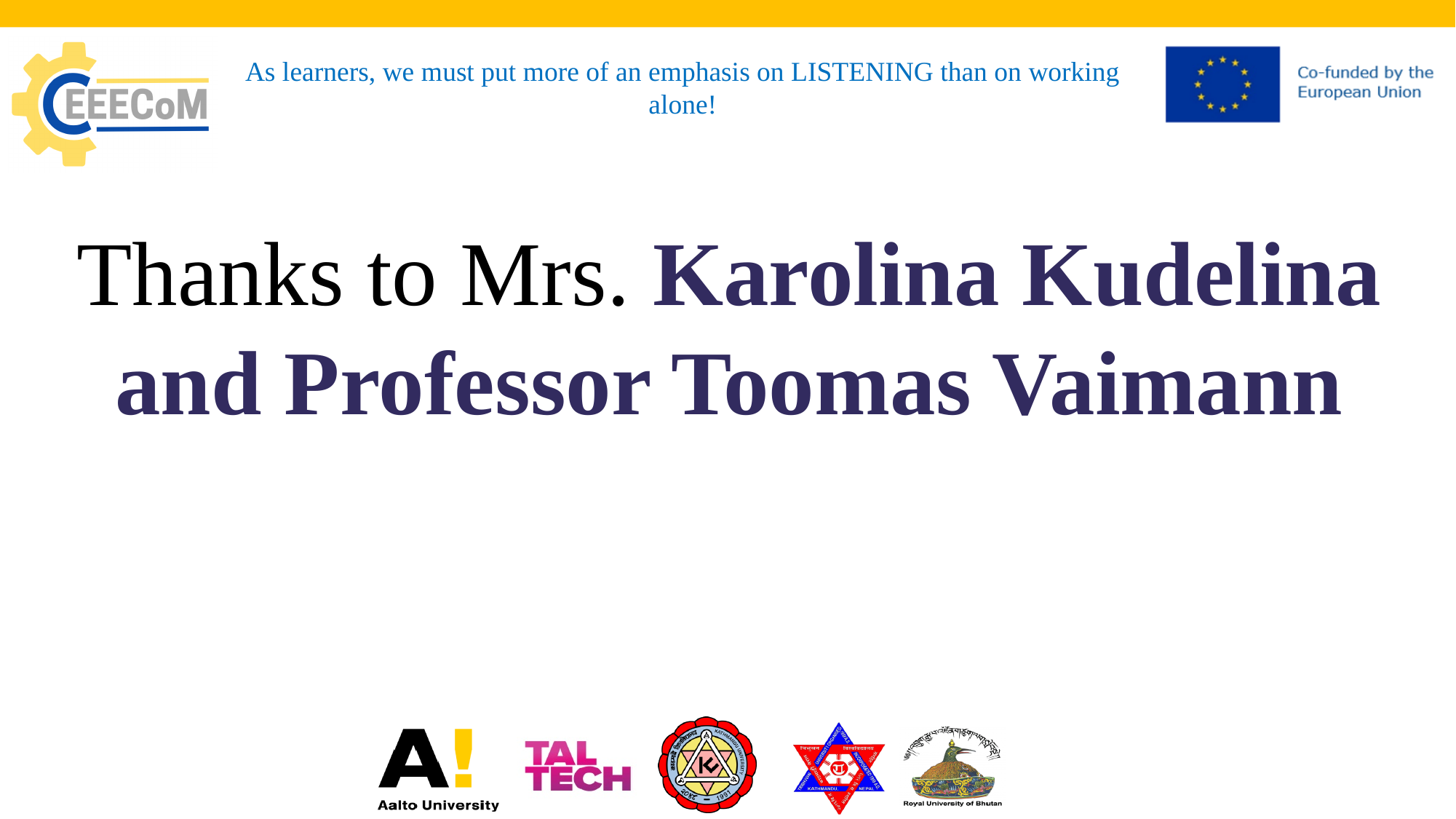

# As learners, we must put more of an emphasis on LISTENING than on working alone!
Thanks to Mrs. Karolina Kudelina and Professor Toomas Vaimann